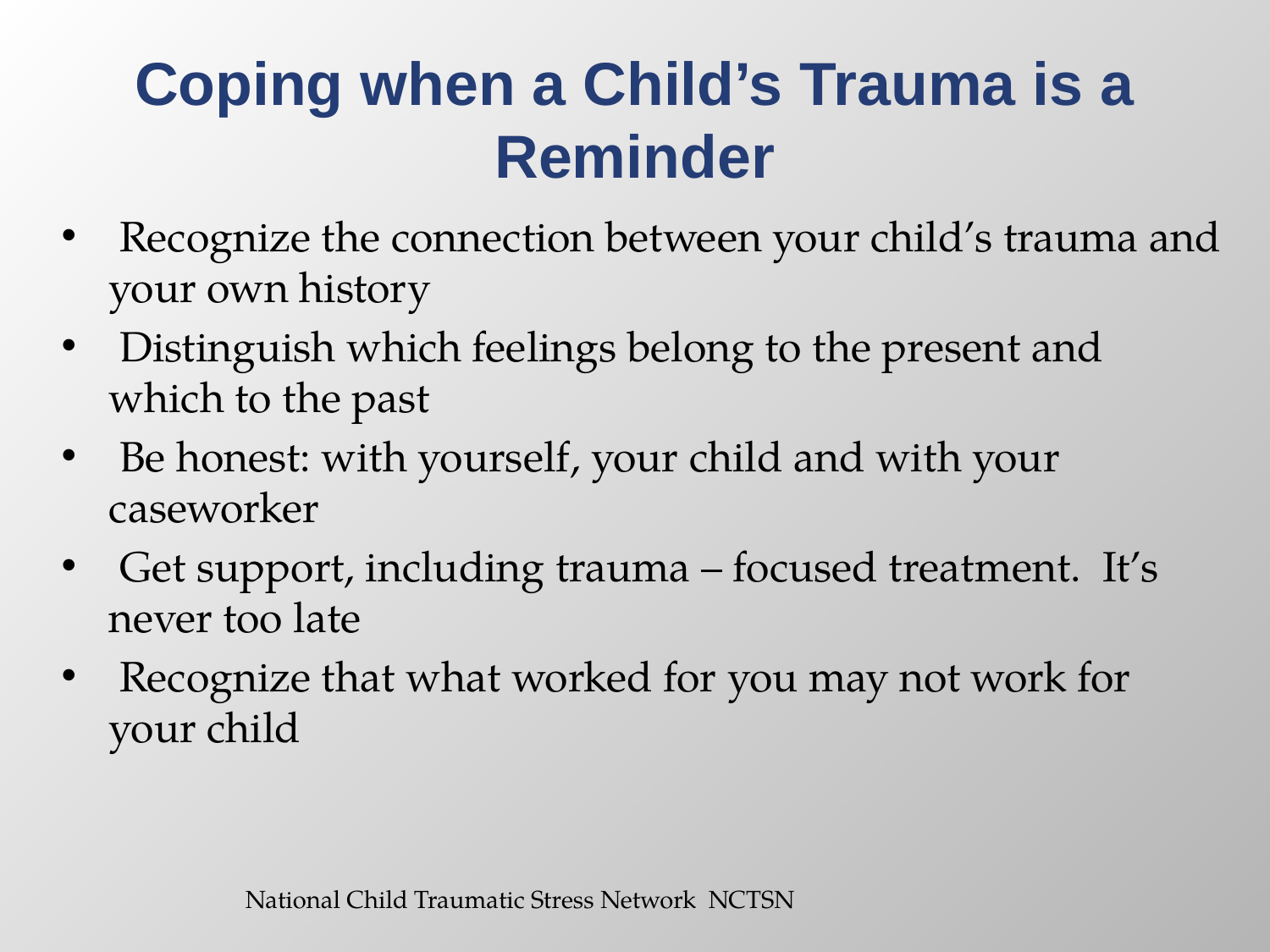

# Coping when a Child’s Trauma is a Reminder
 Recognize the connection between your child’s trauma and your own history
 Distinguish which feelings belong to the present and which to the past
 Be honest: with yourself, your child and with your caseworker
 Get support, including trauma – focused treatment.  It’s never too late
 Recognize that what worked for you may not work for your child
National Child Traumatic Stress Network  NCTSN